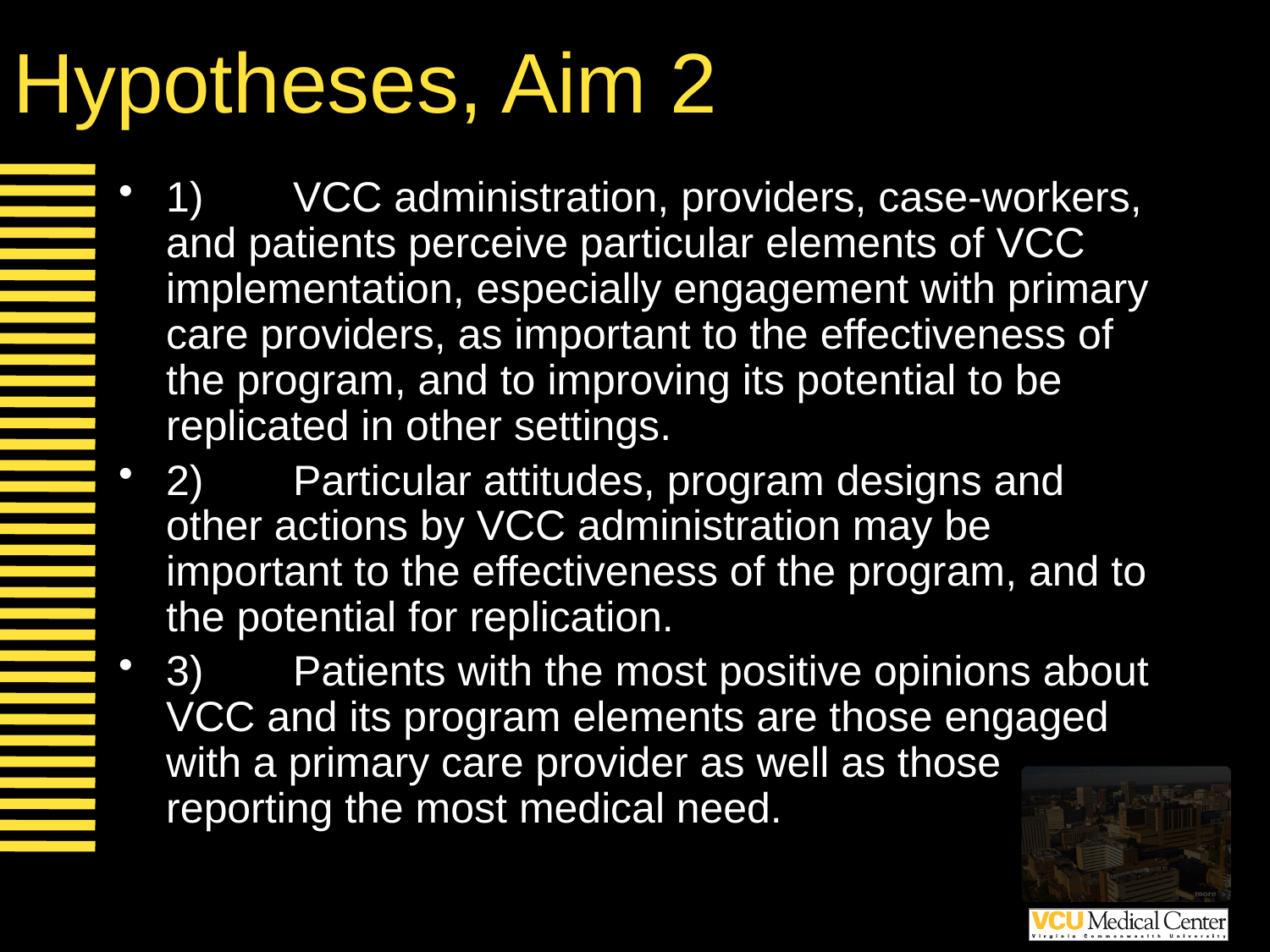

# Hypotheses, Aim 2
1)	VCC administration, providers, case-workers, and patients perceive particular elements of VCC implementation, especially engagement with primary care providers, as important to the effectiveness of the program, and to improving its potential to be replicated in other settings.
2)	Particular attitudes, program designs and other actions by VCC administration may be important to the effectiveness of the program, and to the potential for replication.
3)	Patients with the most positive opinions about VCC and its program elements are those engaged with a primary care provider as well as those reporting the most medical need.